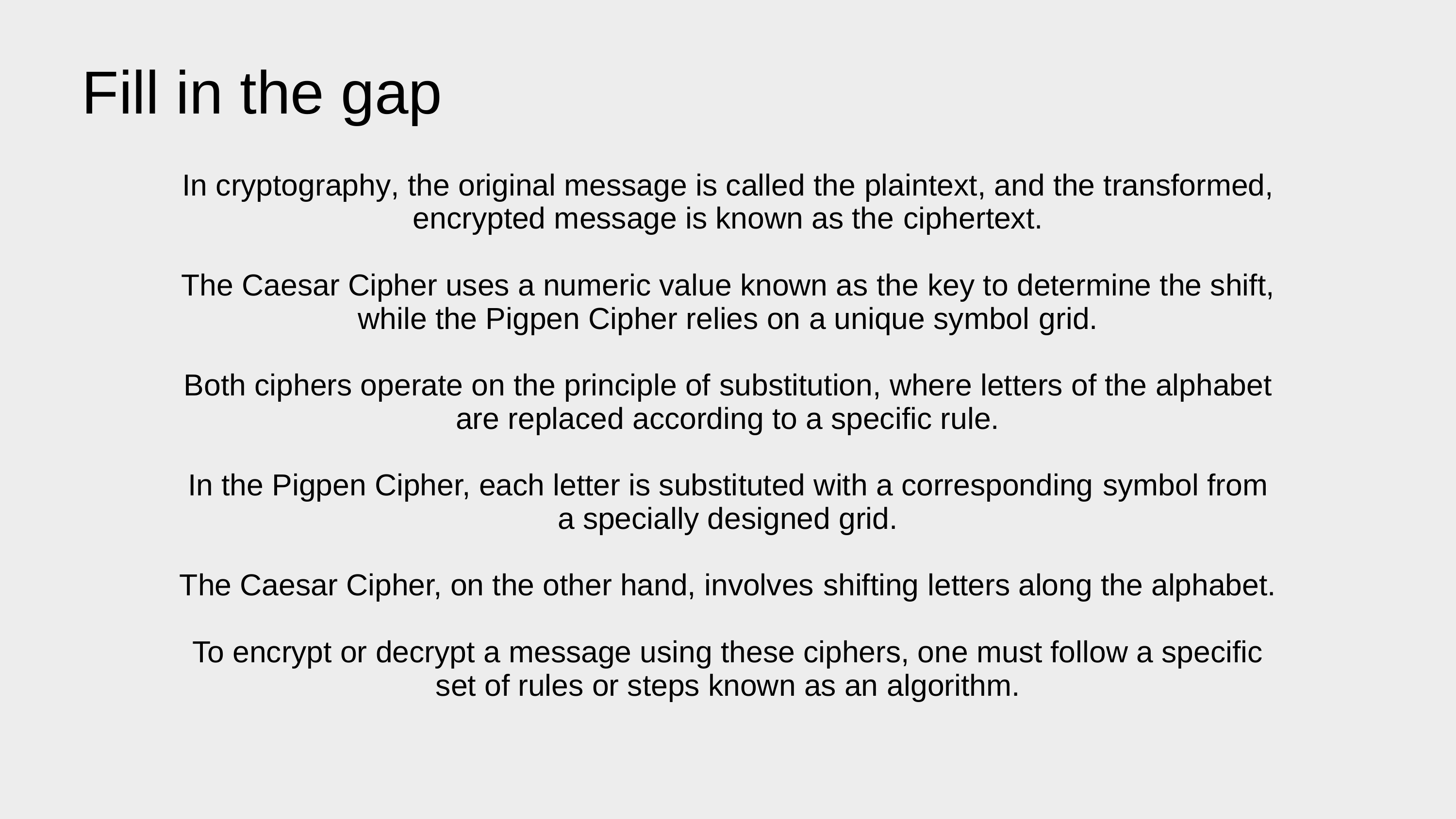

Fill in the gap
In cryptography, the original message is called the plaintext, and the transformed, encrypted message is known as the ciphertext.

The Caesar Cipher uses a numeric value known as the key to determine the shift, while the Pigpen Cipher relies on a unique symbol grid.

Both ciphers operate on the principle of substitution, where letters of the alphabet are replaced according to a specific rule.

In the Pigpen Cipher, each letter is substituted with a corresponding symbol from a specially designed grid.

The Caesar Cipher, on the other hand, involves shifting letters along the alphabet.

To encrypt or decrypt a message using these ciphers, one must follow a specific set of rules or steps known as an algorithm.